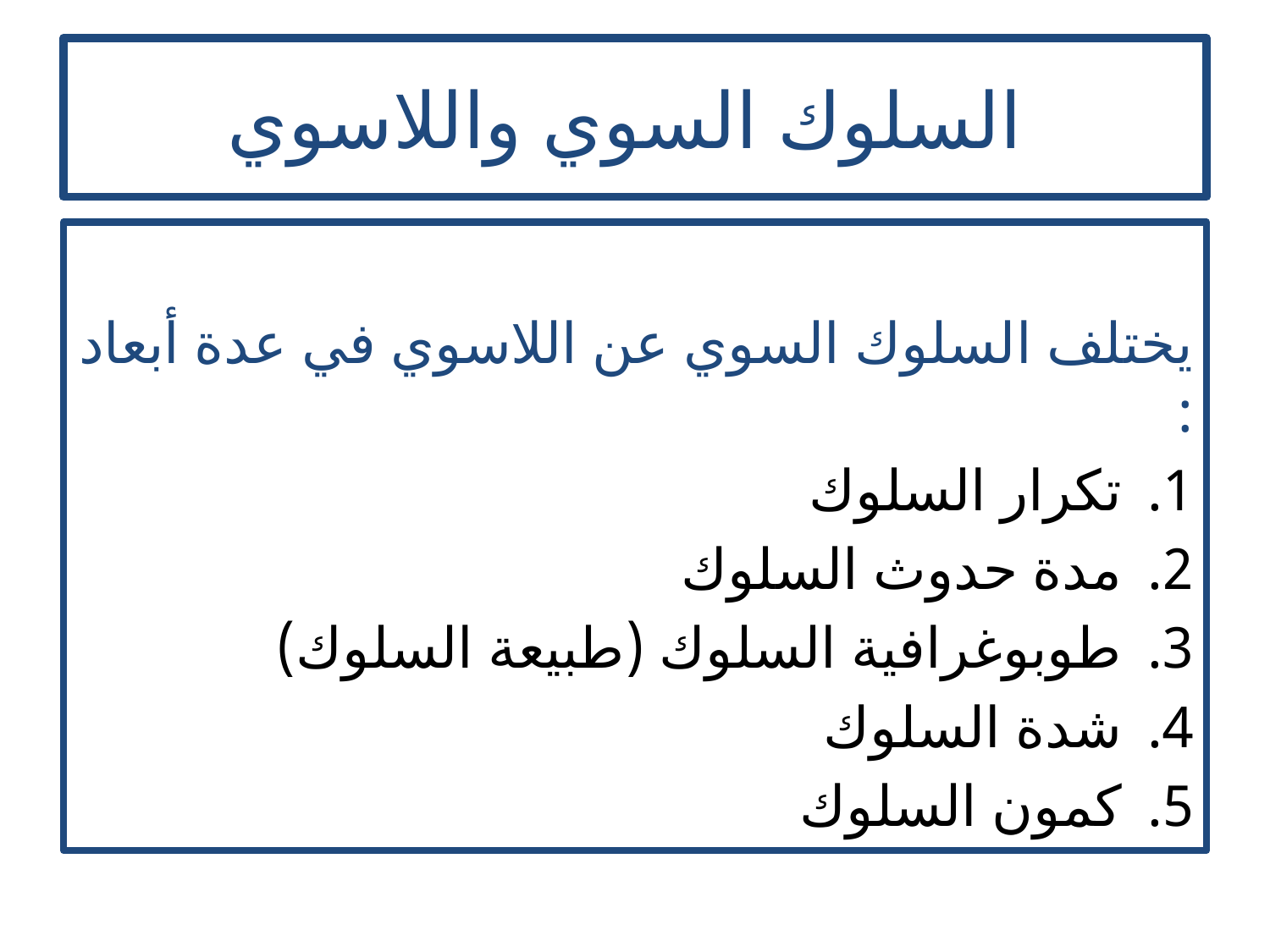

# السلوك السوي واللاسوي

يختلف السلوك السوي عن اللاسوي في عدة أبعاد :
تكرار السلوك
مدة حدوث السلوك
طوبوغرافية السلوك (طبيعة السلوك)
شدة السلوك
كمون السلوك